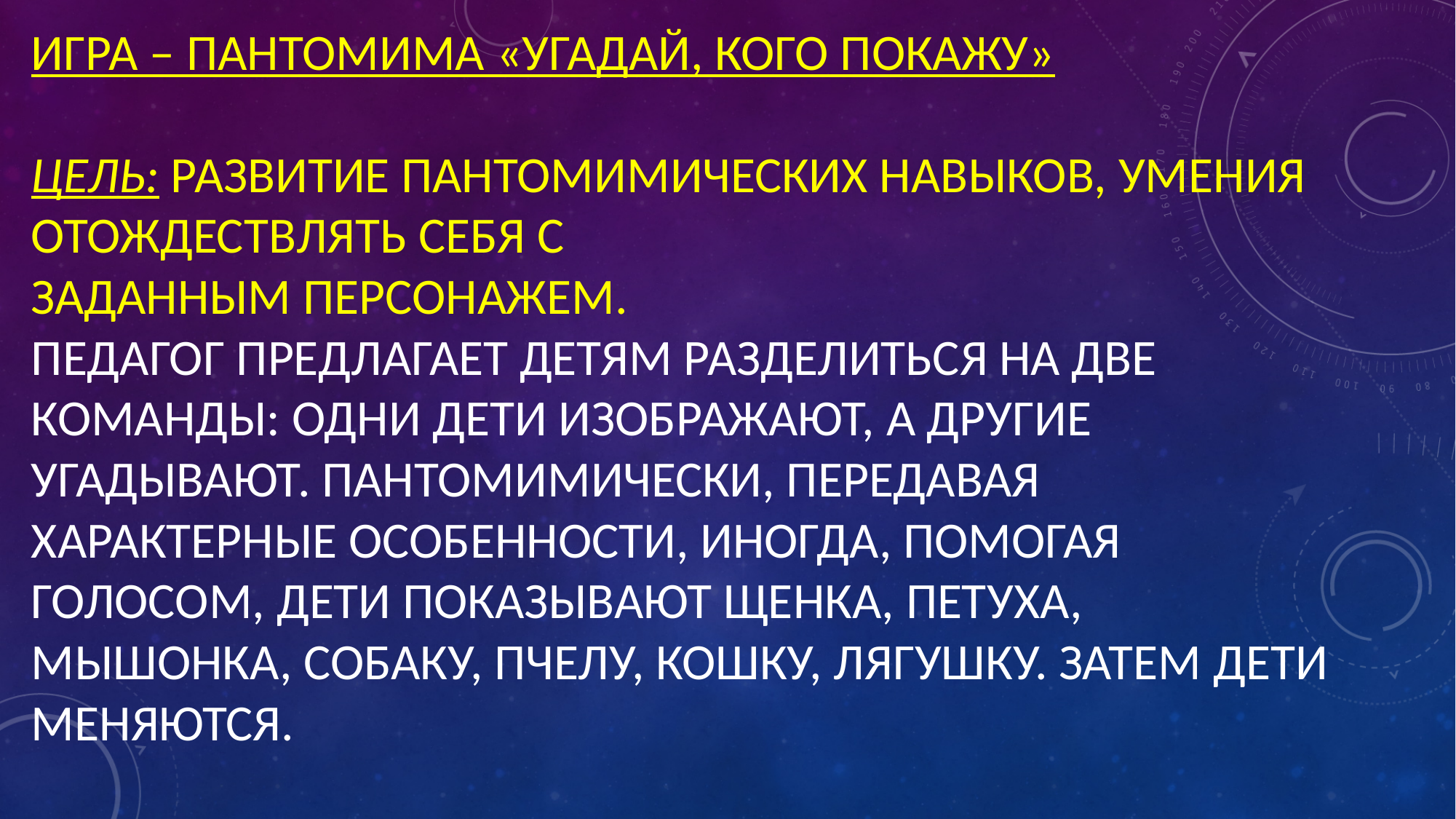

# Игра – пантомима «Угадай, кого покажу» Цель: развитие пантомимических навыков, умения отождествлять себя с заданным персонажем. Педагог предлагает детям разделиться на две команды: одни дети изображают, а другие угадывают. Пантомимически, передавая характерные особенности, иногда, помогая голосом, дети показывают щенка, петуха, мышонка, собаку, пчелу, кошку, лягушку. Затем дети меняются.